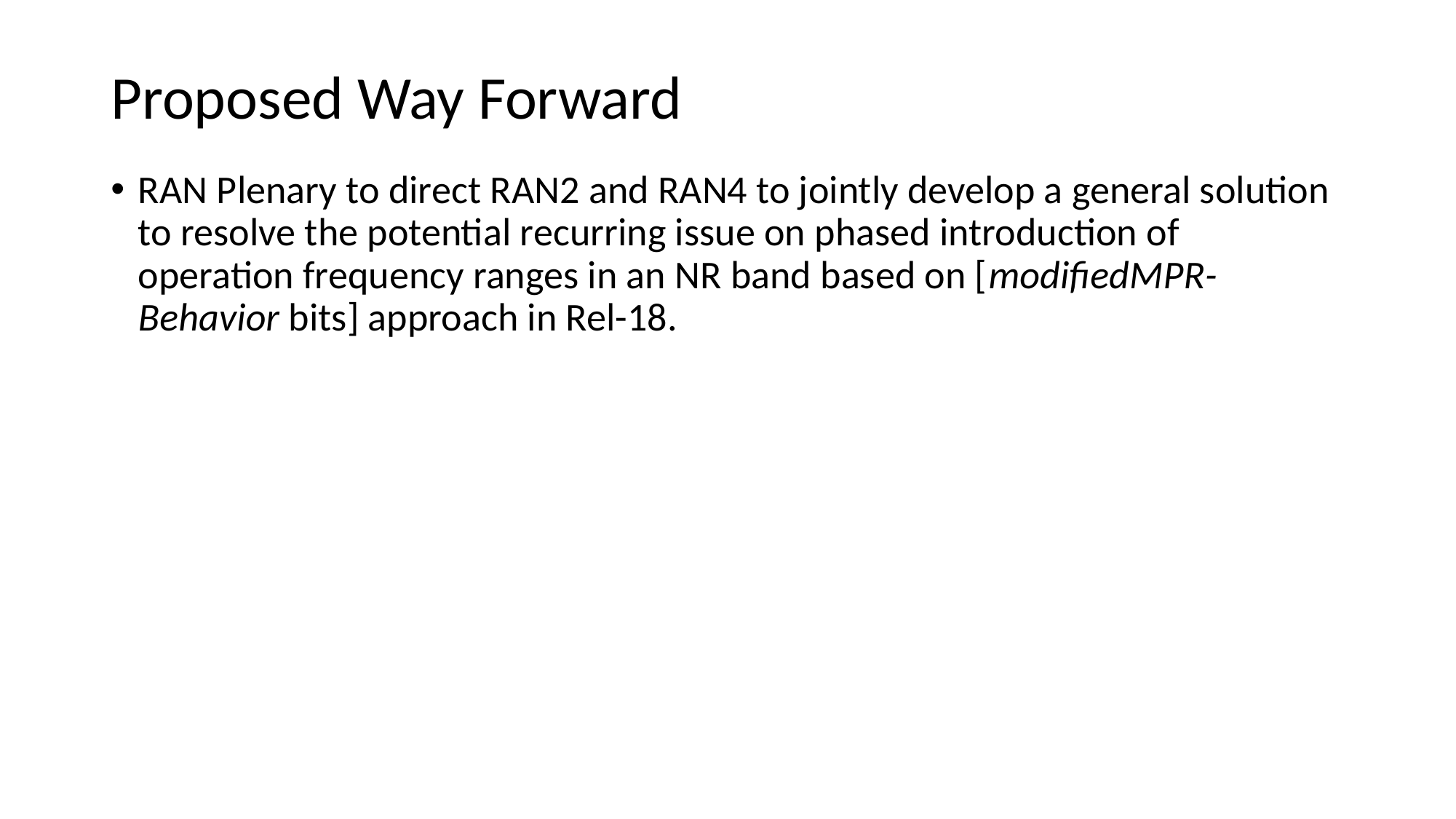

# Proposed Way Forward
RAN Plenary to direct RAN2 and RAN4 to jointly develop a general solution to resolve the potential recurring issue on phased introduction of operation frequency ranges in an NR band based on [modifiedMPR-Behavior bits] approach in Rel-18.